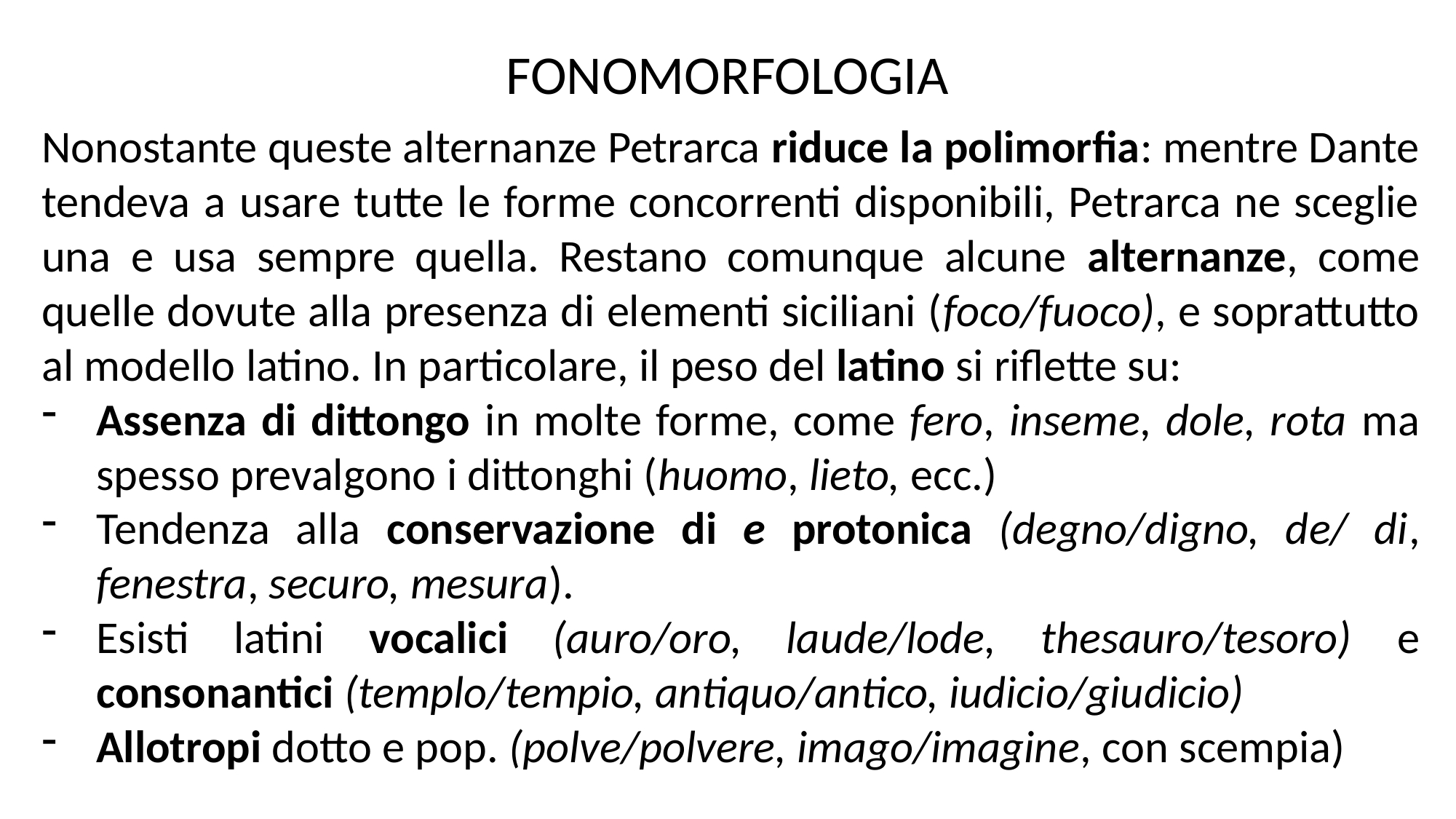

FONOMORFOLOGIA
Nonostante queste alternanze Petrarca riduce la polimorfia: mentre Dante tendeva a usare tutte le forme concorrenti disponibili, Petrarca ne sceglie una e usa sempre quella. Restano comunque alcune alternanze, come quelle dovute alla presenza di elementi siciliani (foco/fuoco), e soprattutto al modello latino. In particolare, il peso del latino si riflette su:
Assenza di dittongo in molte forme, come fero, inseme, dole, rota ma spesso prevalgono i dittonghi (huomo, lieto, ecc.)
Tendenza alla conservazione di e protonica (degno/digno, de/ di, fenestra, securo, mesura).
Esisti latini vocalici (auro/oro, laude/lode, thesauro/tesoro) e consonantici (templo/tempio, antiquo/antico, iudicio/giudicio)
Allotropi dotto e pop. (polve/polvere, imago/imagine, con scempia)